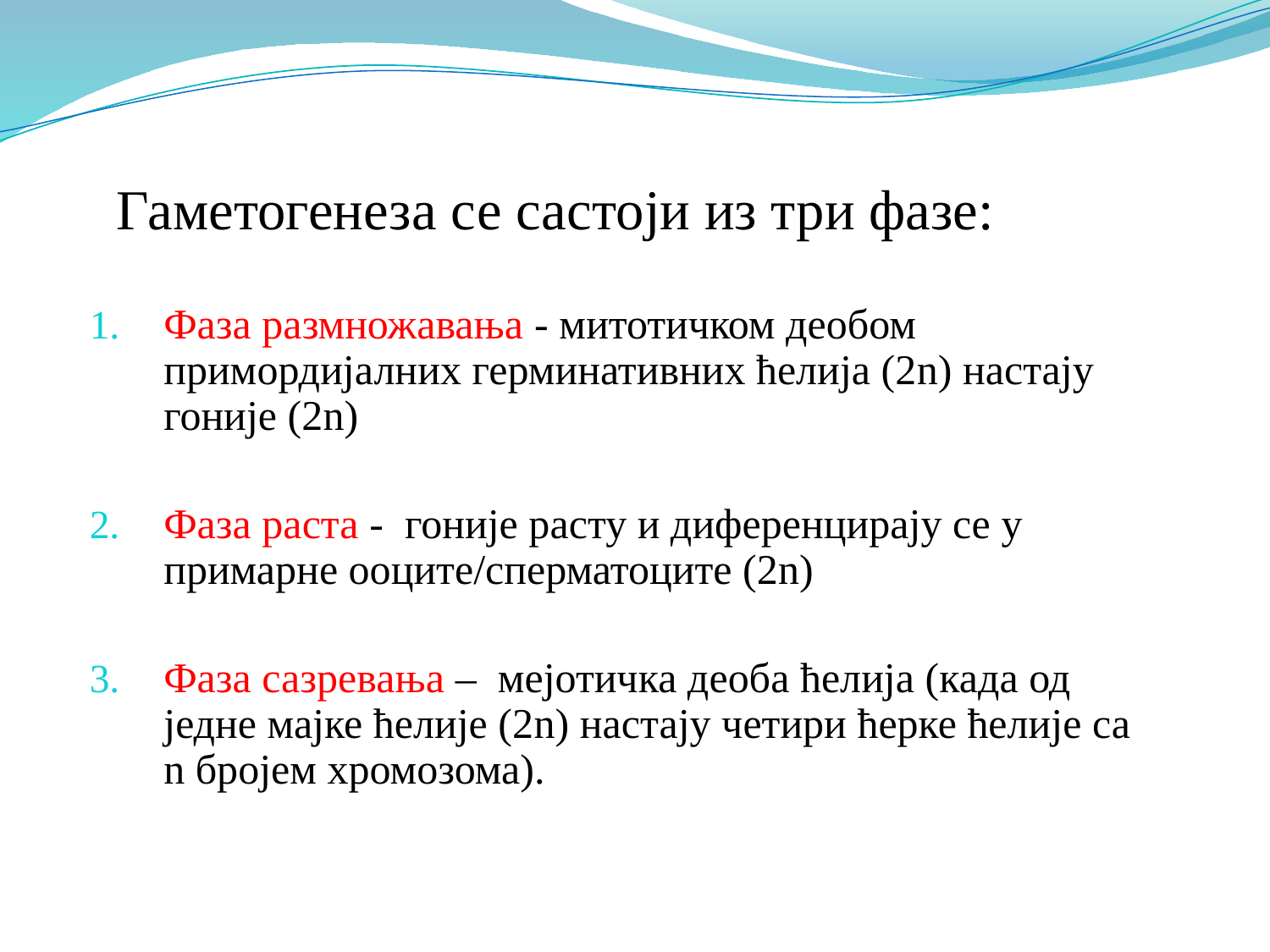

# Гаметогенеза се састоји из три фазе:
Фаза размножавања - митотичком деобом примордијалних герминативних ћелија (2n) настају  гоније (2n)

Фаза раста -  гоније расту и диференцирају се у примарне ооците/сперматоците (2n)

Фаза сазревања –  мејотичка деоба ћелија (када од једне мајке ћелије (2n) настају четири ћерке ћелије са  n бројем хромозома).